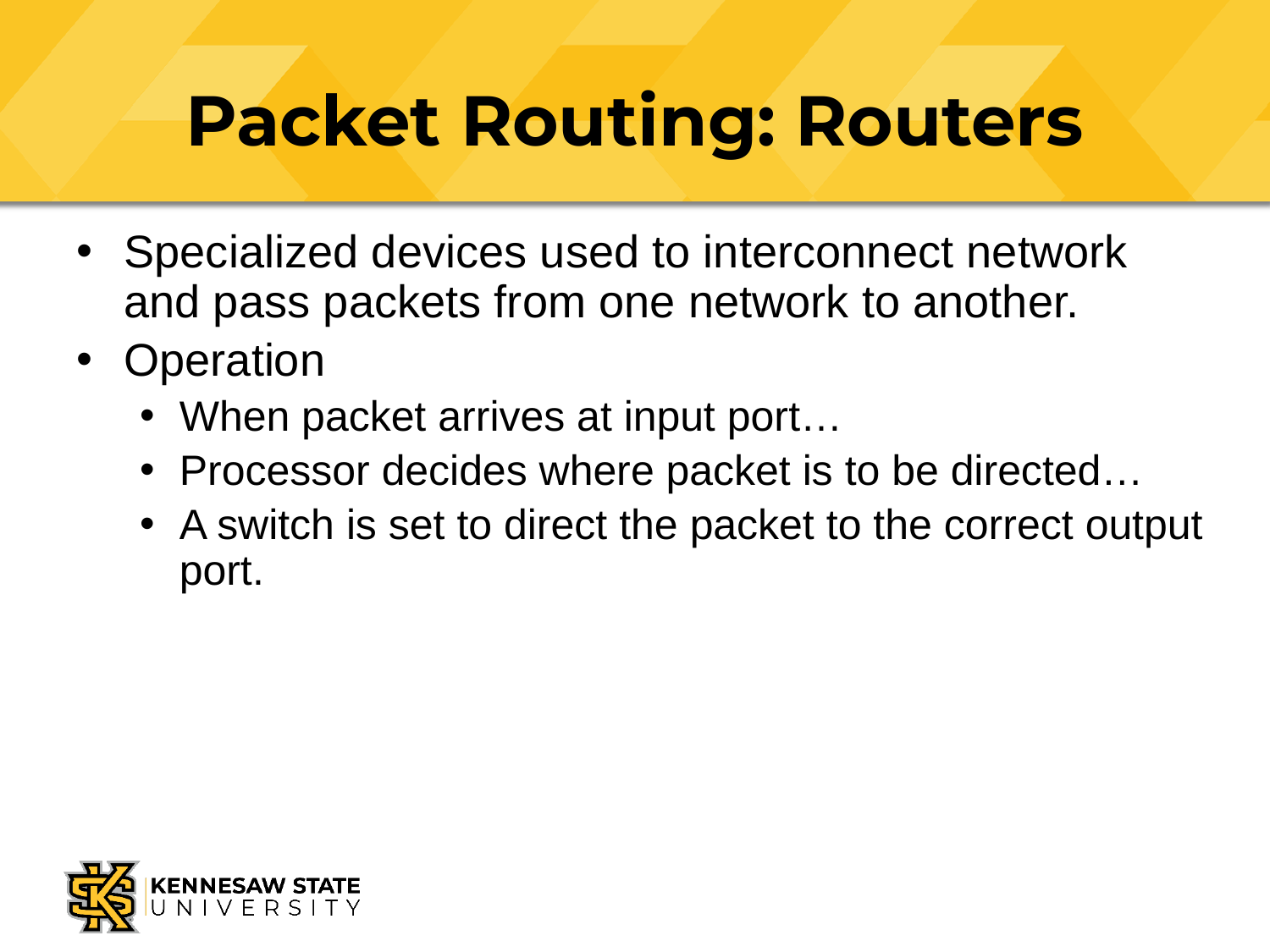

# Packet Routing: Routers
Specialized devices used to interconnect network and pass packets from one network to another.
Operation
When packet arrives at input port…
Processor decides where packet is to be directed…
A switch is set to direct the packet to the correct output port.